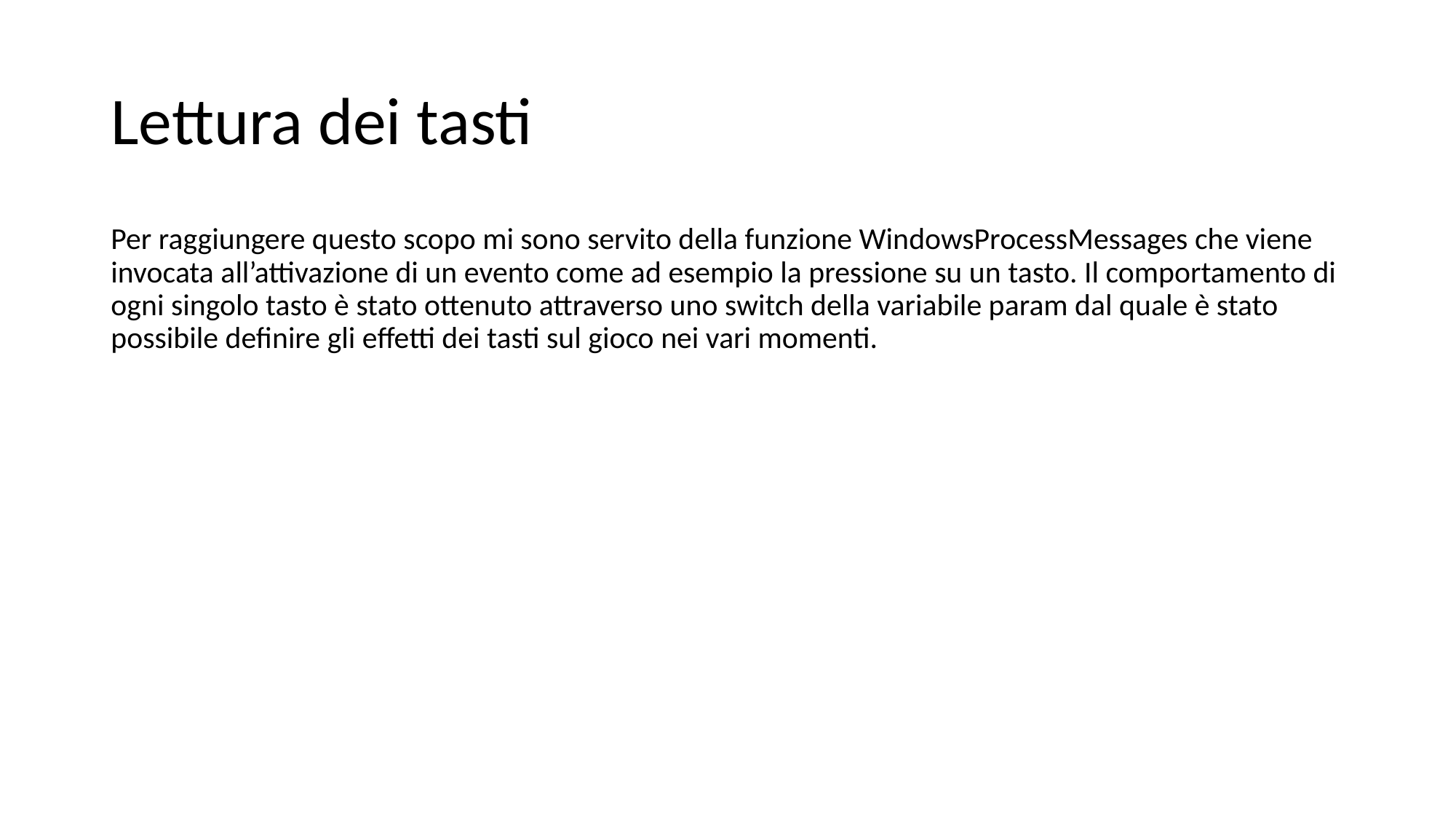

# Lettura dei tasti
Per raggiungere questo scopo mi sono servito della funzione WindowsProcessMessages che viene invocata all’attivazione di un evento come ad esempio la pressione su un tasto. Il comportamento di ogni singolo tasto è stato ottenuto attraverso uno switch della variabile param dal quale è stato possibile definire gli effetti dei tasti sul gioco nei vari momenti.